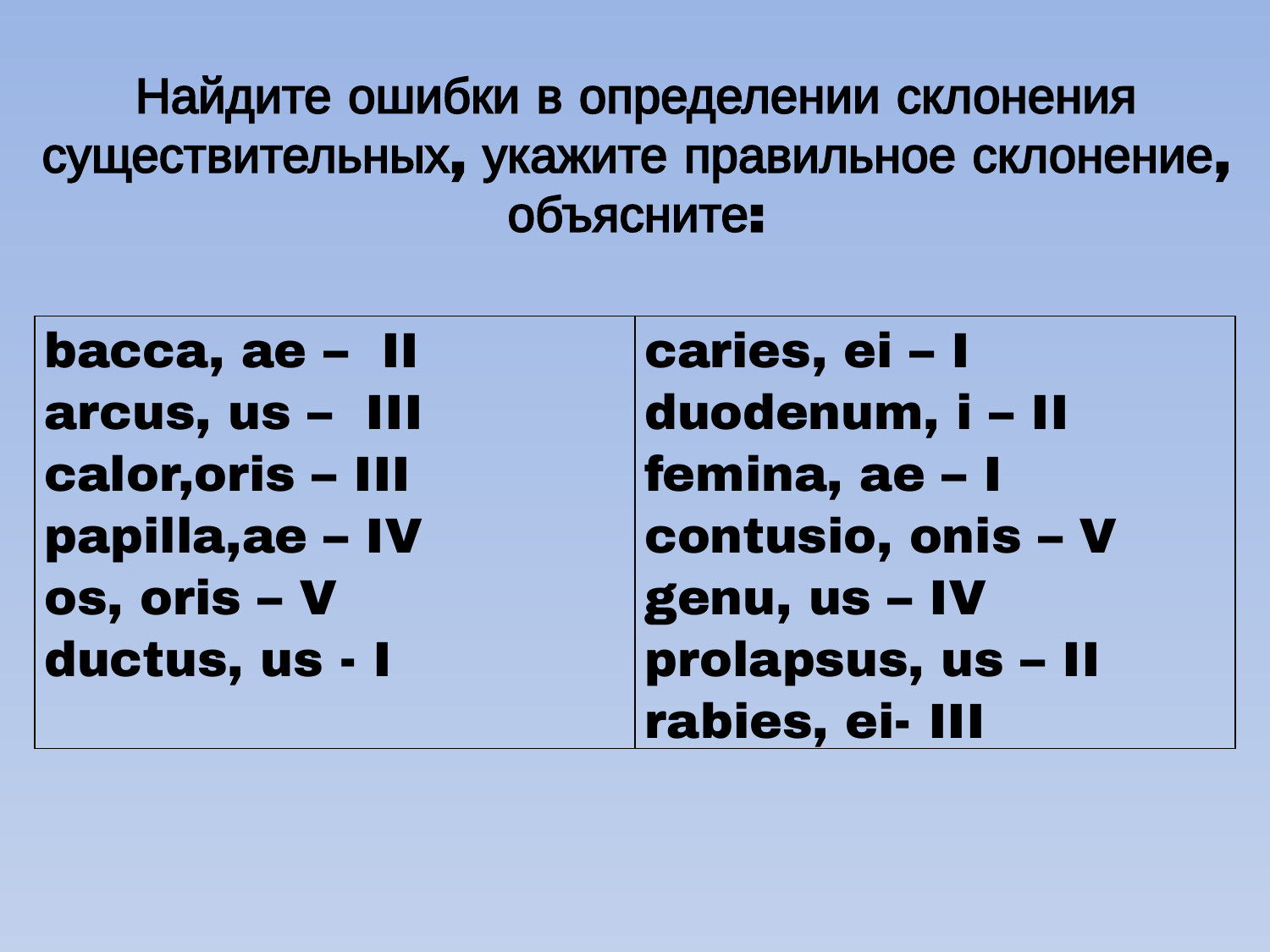

Найдите ошибки в определении склонения существительных, укажите правильное склонение, объясните:

| bacca, ae – II arcus, us – III calor,oris – III papilla,ae – IV os, oris – V ductus, us - I | caries, ei – I duodenum, i – II femina, ae – I contusio, onis – V genu, us – IV prolapsus, us – II rabies, ei- III |
| --- | --- |